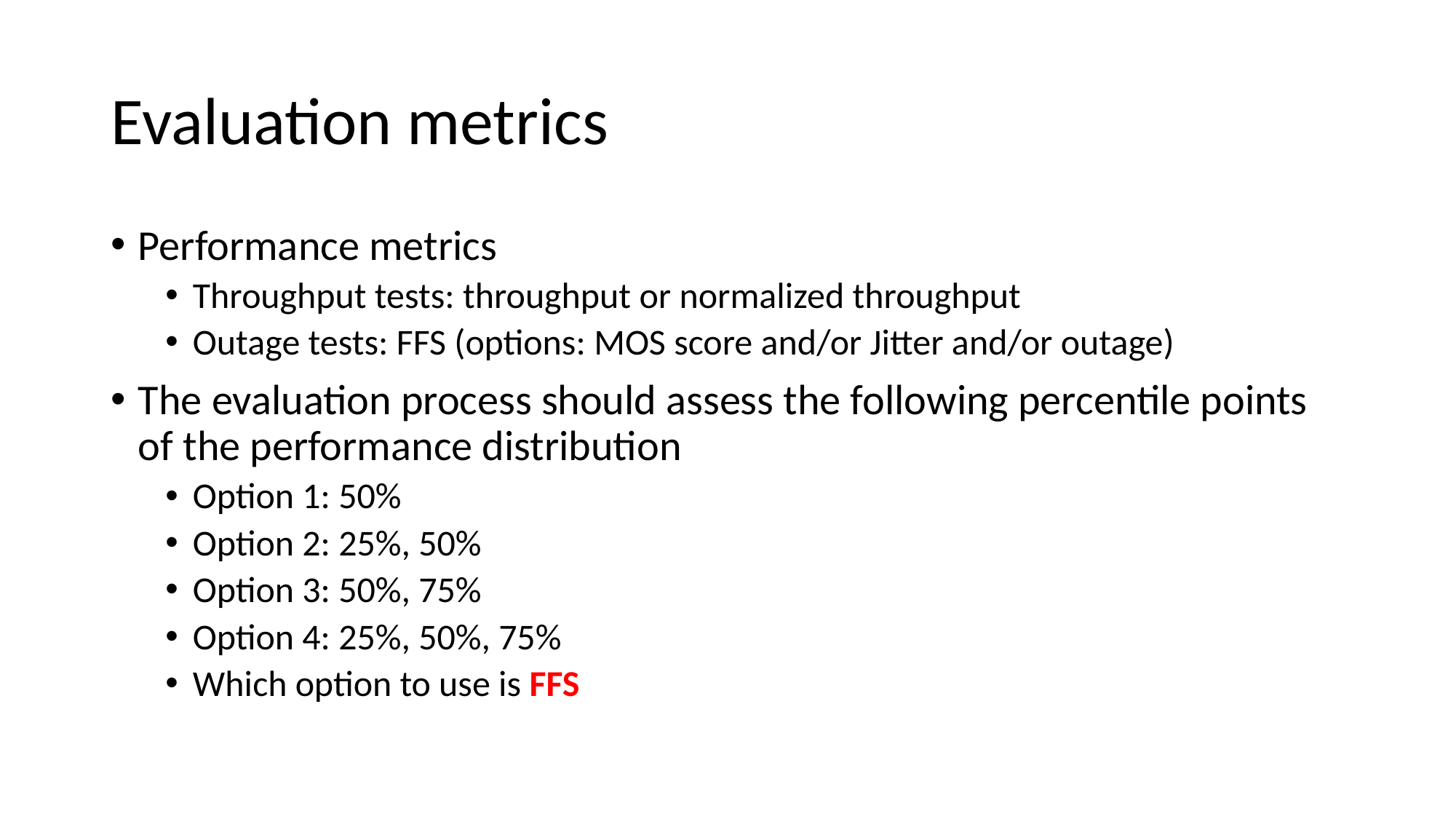

# Evaluation metrics
Performance metrics
Throughput tests: throughput or normalized throughput
Outage tests: FFS (options: MOS score and/or Jitter and/or outage)
The evaluation process should assess the following percentile points of the performance distribution
Option 1: 50%
Option 2: 25%, 50%
Option 3: 50%, 75%
Option 4: 25%, 50%, 75%
Which option to use is FFS